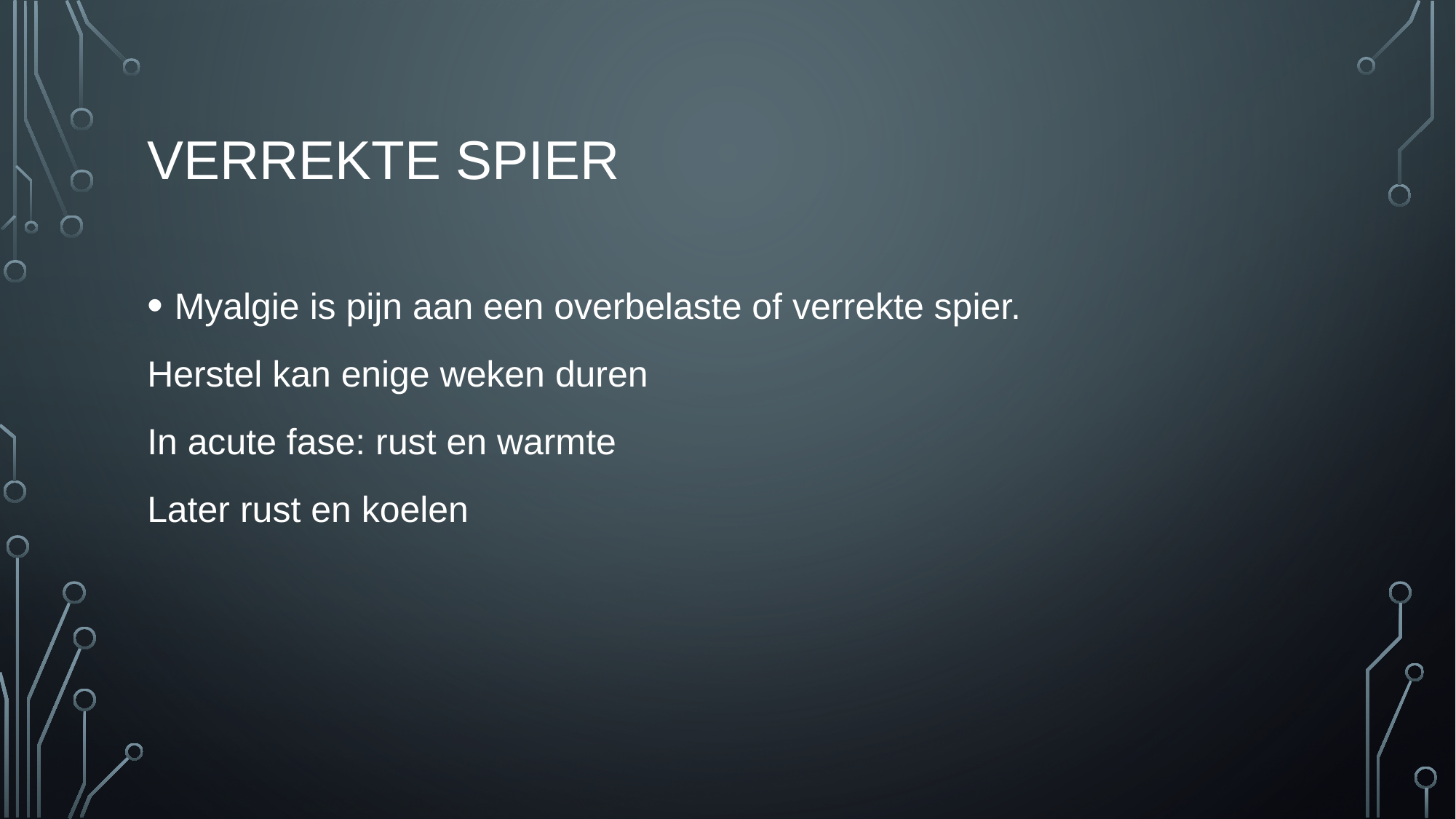

# Verrekte spier
Myalgie is pijn aan een overbelaste of verrekte spier.
Herstel kan enige weken duren
In acute fase: rust en warmte
Later rust en koelen